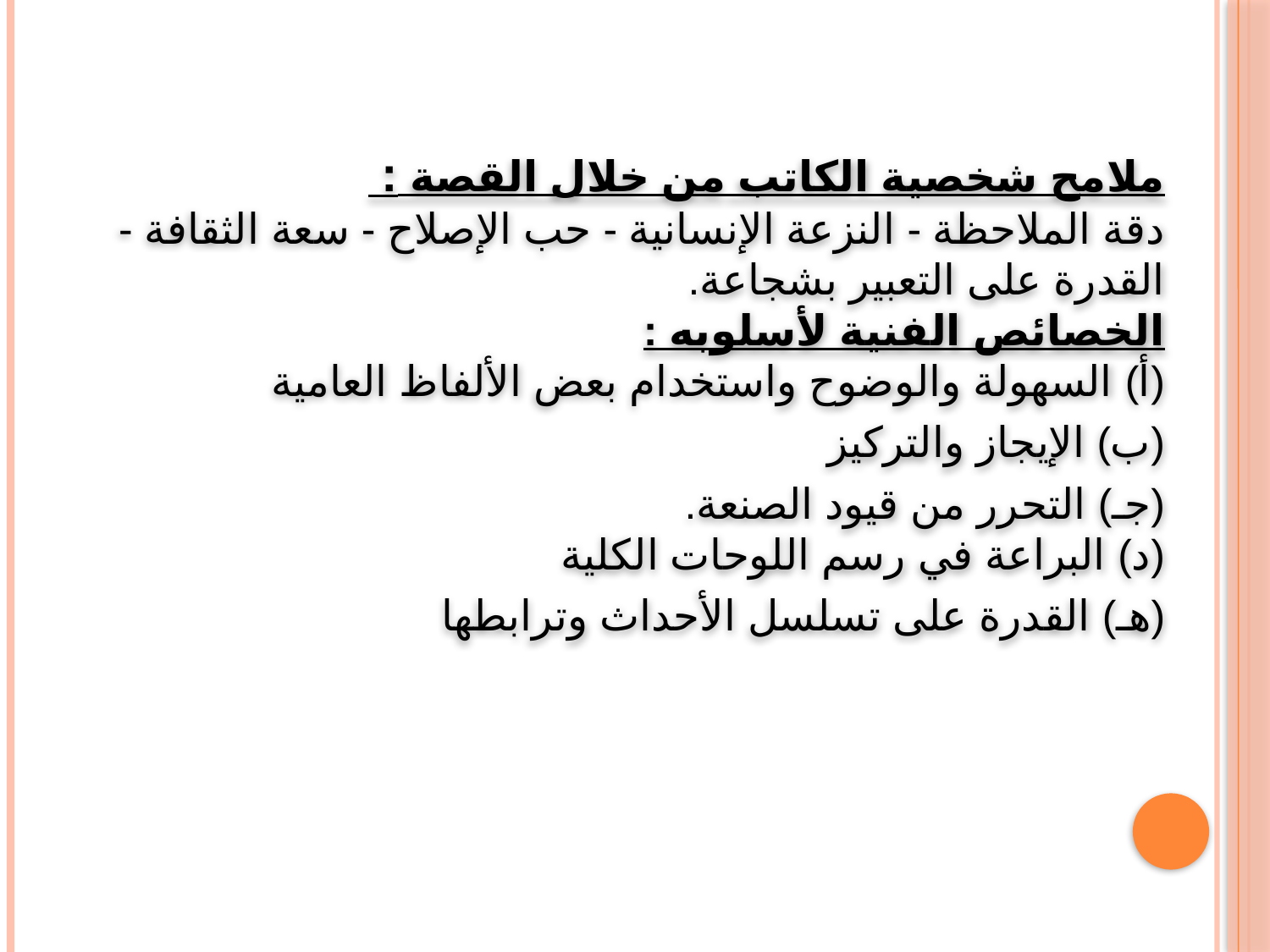

ملامح شخصية الكاتب من خلال القصة :
دقة الملاحظة - النزعة الإنسانية - حب الإصلاح - سعة الثقافة - القدرة على التعبير بشجاعة.
الخصائص الفنية لأسلوبه :
(أ) السهولة والوضوح واستخدام بعض الألفاظ العامية
(ب) الإيجاز والتركيز
(جـ) التحرر من قيود الصنعة.
(د) البراعة في رسم اللوحات الكلية
(هـ) القدرة على تسلسل الأحداث وترابطها